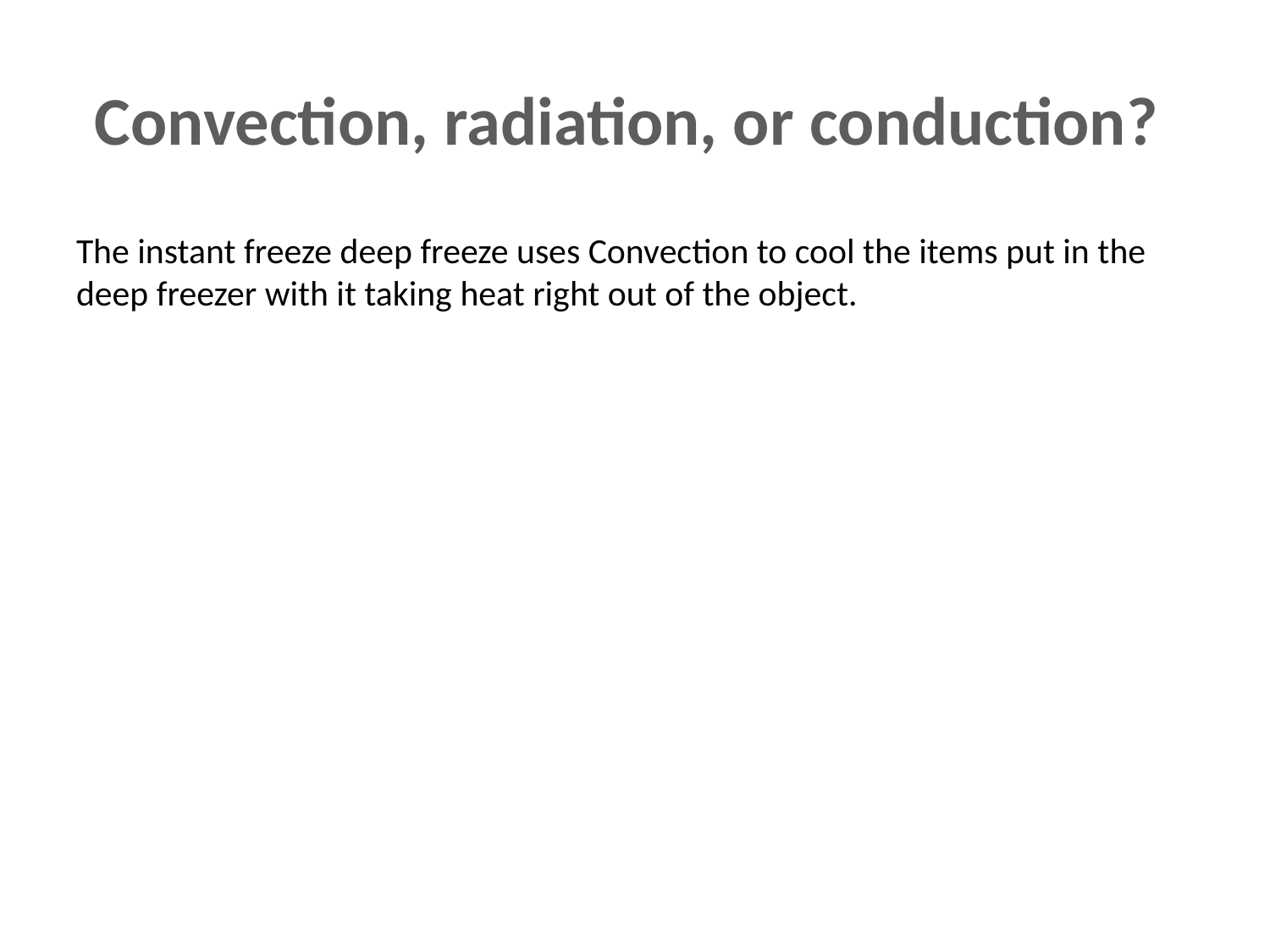

# Convection, radiation, or conduction?
The instant freeze deep freeze uses Convection to cool the items put in the deep freezer with it taking heat right out of the object.